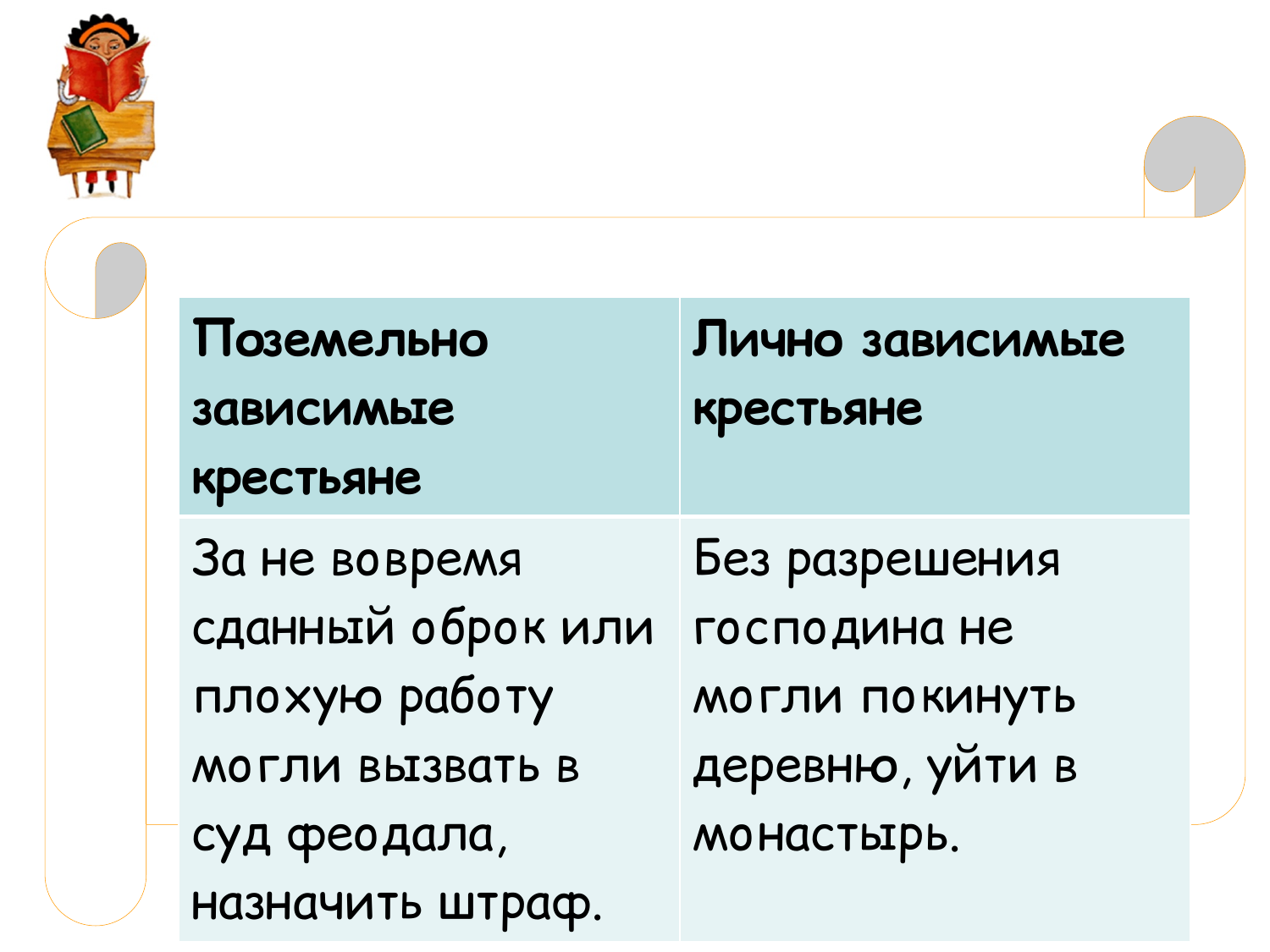

| Поземельно зависимые крестьяне | Лично зависимые крестьяне |
| --- | --- |
| За не вовремя сданный оброк или плохую работу могли вызвать в суд феодала, назначить штраф. | Без разрешения господина не могли покинуть деревню, уйти в монастырь. |